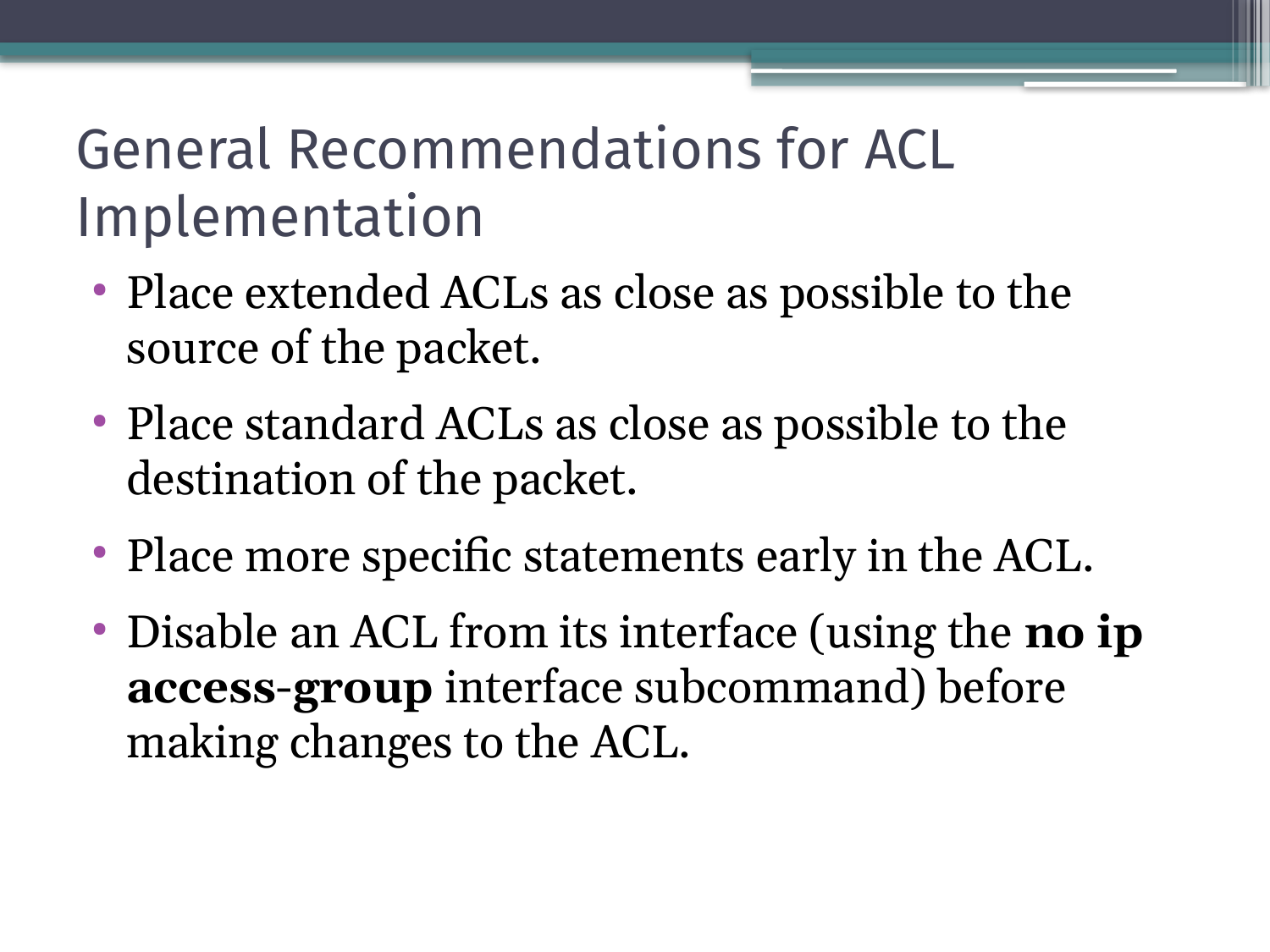

# General Recommendations for ACL Implementation
Place extended ACLs as close as possible to the source of the packet.
Place standard ACLs as close as possible to the destination of the packet.
Place more specific statements early in the ACL.
Disable an ACL from its interface (using the no ip access-group interface subcommand) before making changes to the ACL.